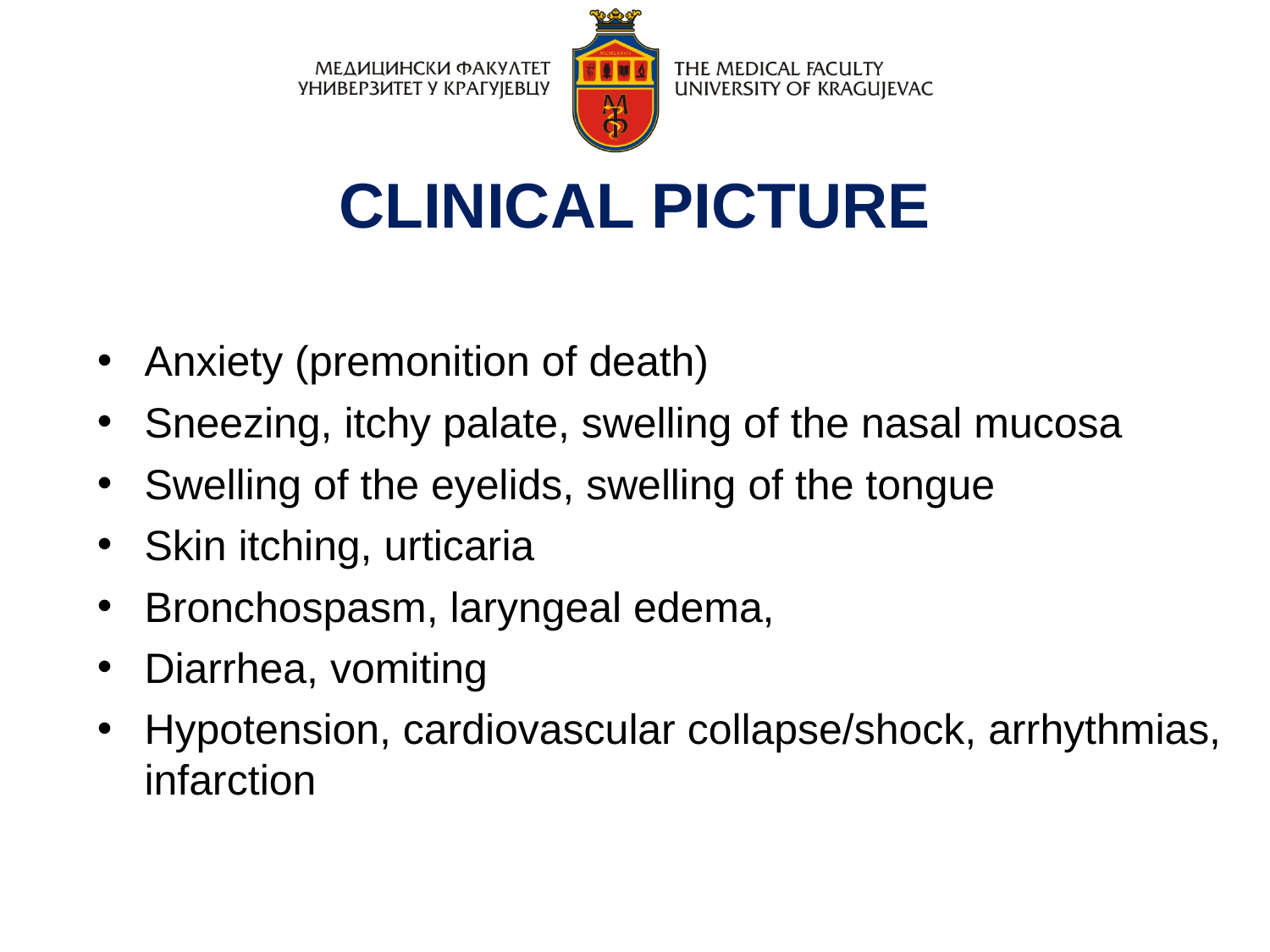

CLINICAL PICTURE
Anxiety (premonition of death)
Sneezing, itchy palate, swelling of the nasal mucosa
Swelling of the eyelids, swelling of the tongue
Skin itching, urticaria
Bronchospasm, laryngeal edema,
Diarrhea, vomiting
Hypotension, cardiovascular collapse/shock, arrhythmias, infarction